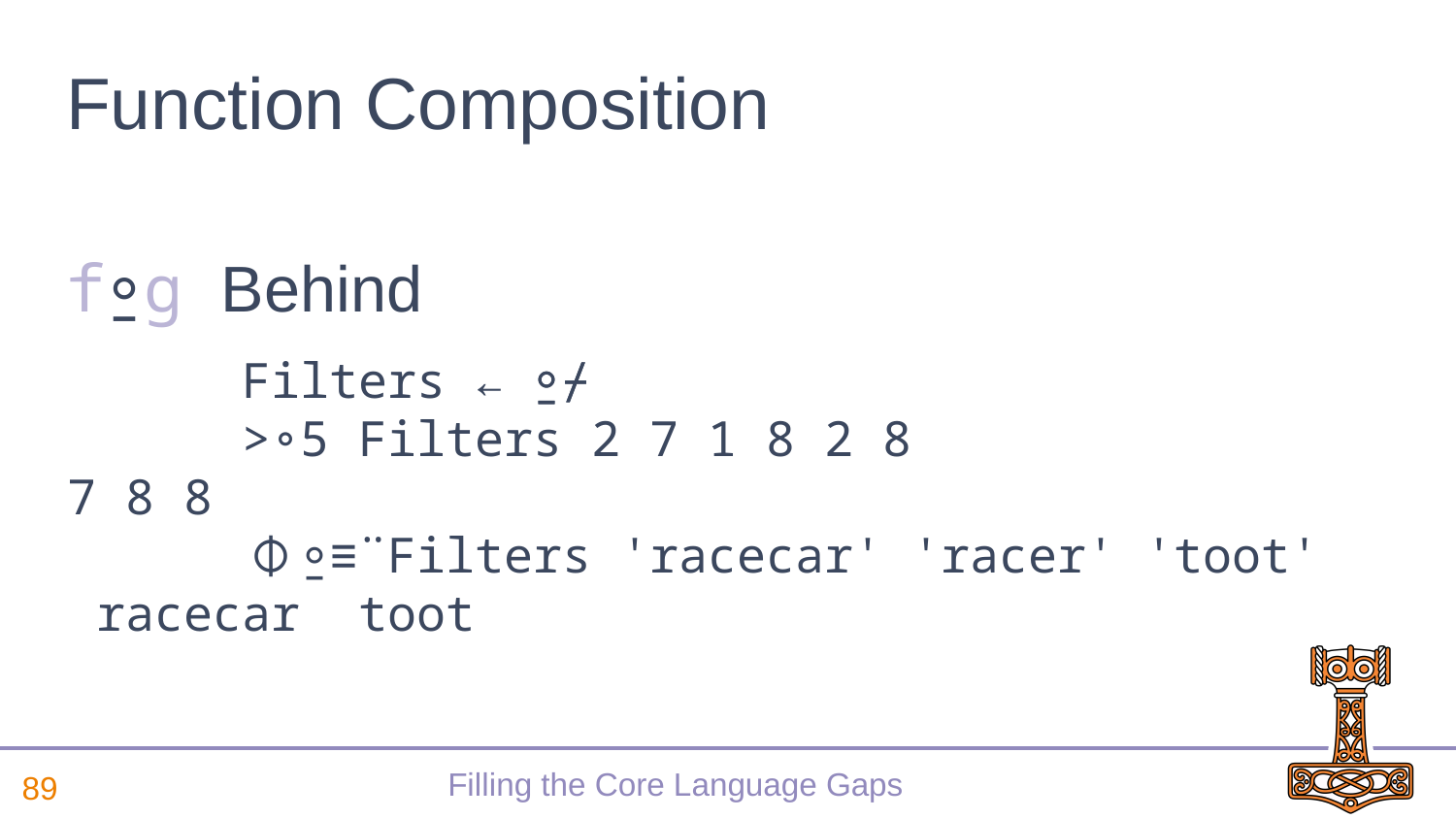

# Function Composition
f⍛g Behind
      Filters ←
      >∘5 Filters 2 7 1 8 2 8
7 8 8
      ⌽⍛≡¨Filters 'racecar' 'racer' 'toot'
 racecar  toot

⍛⌿
⍛⌿